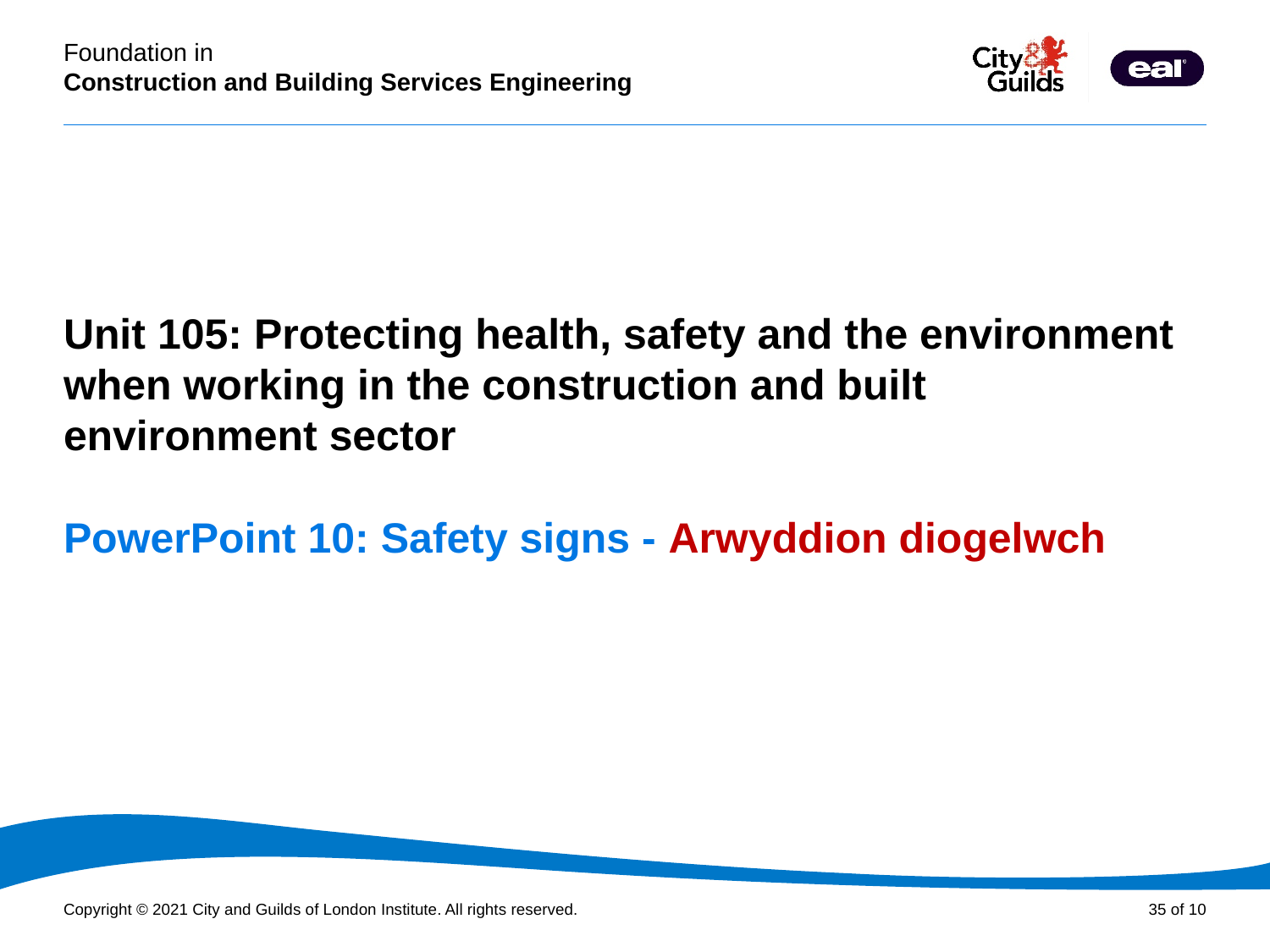

PowerPoint presentation
Unit 105: Protecting health, safety and the environment when working in the construction and built  environment sector
# PowerPoint 10: Safety signs - Arwyddion diogelwch